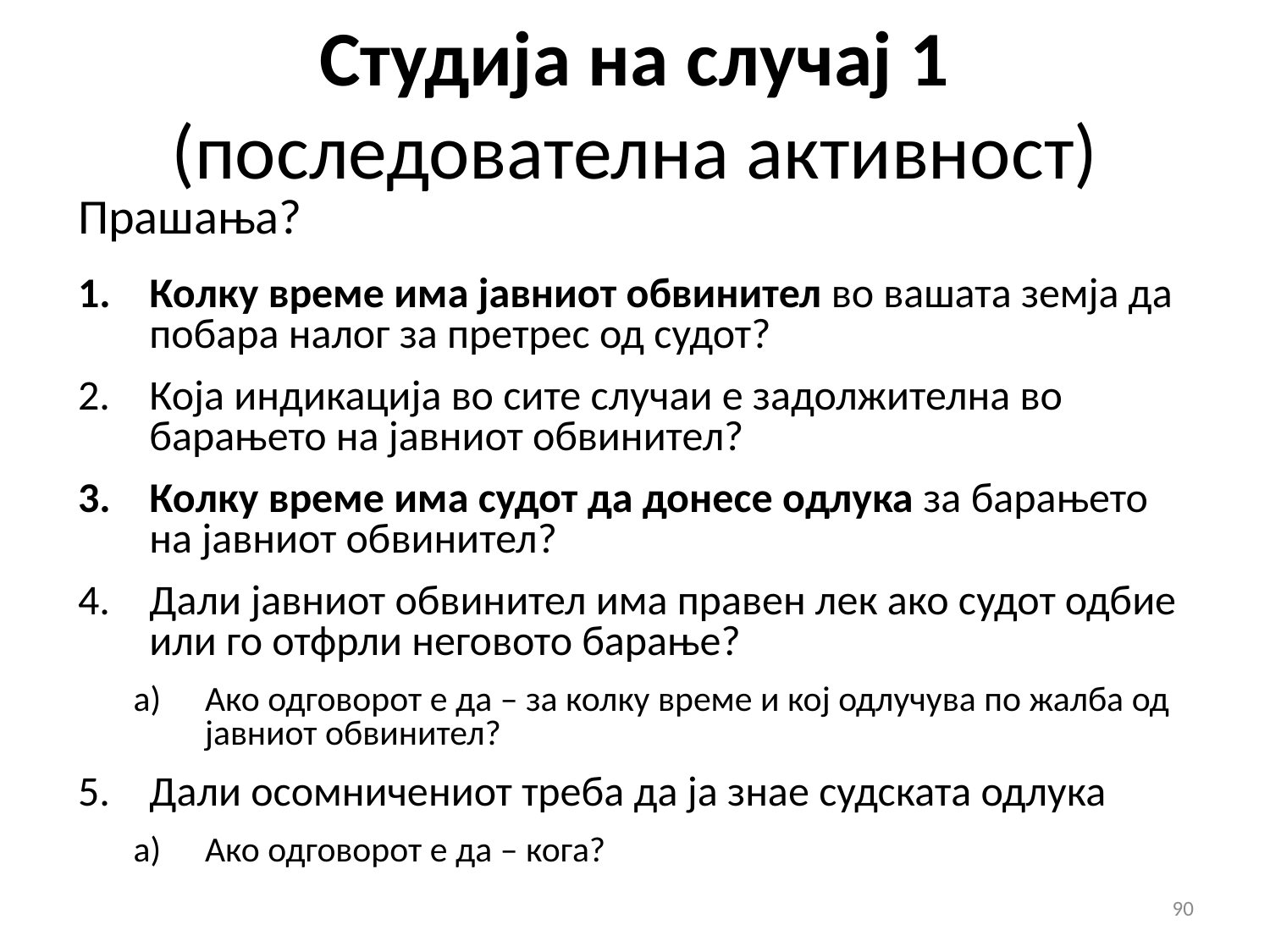

# Студија на случај 1 (последователна активност)
Прашања?
Колку време има јавниот обвинител во вашата земја да побара налог за претрес од судот?
Која индикација во сите случаи е задолжителна во барањето на јавниот обвинител?
Колку време има судот да донесе одлука за барањето на јавниот обвинител?
Дали јавниот обвинител има правен лек ако судот одбие или го отфрли неговото барање?
Ако одговорот е да – за колку време и кој одлучува по жалба од јавниот обвинител?
Дали осомничениот треба да ја знае судската одлука
Ако одговорот е да – кога?

90